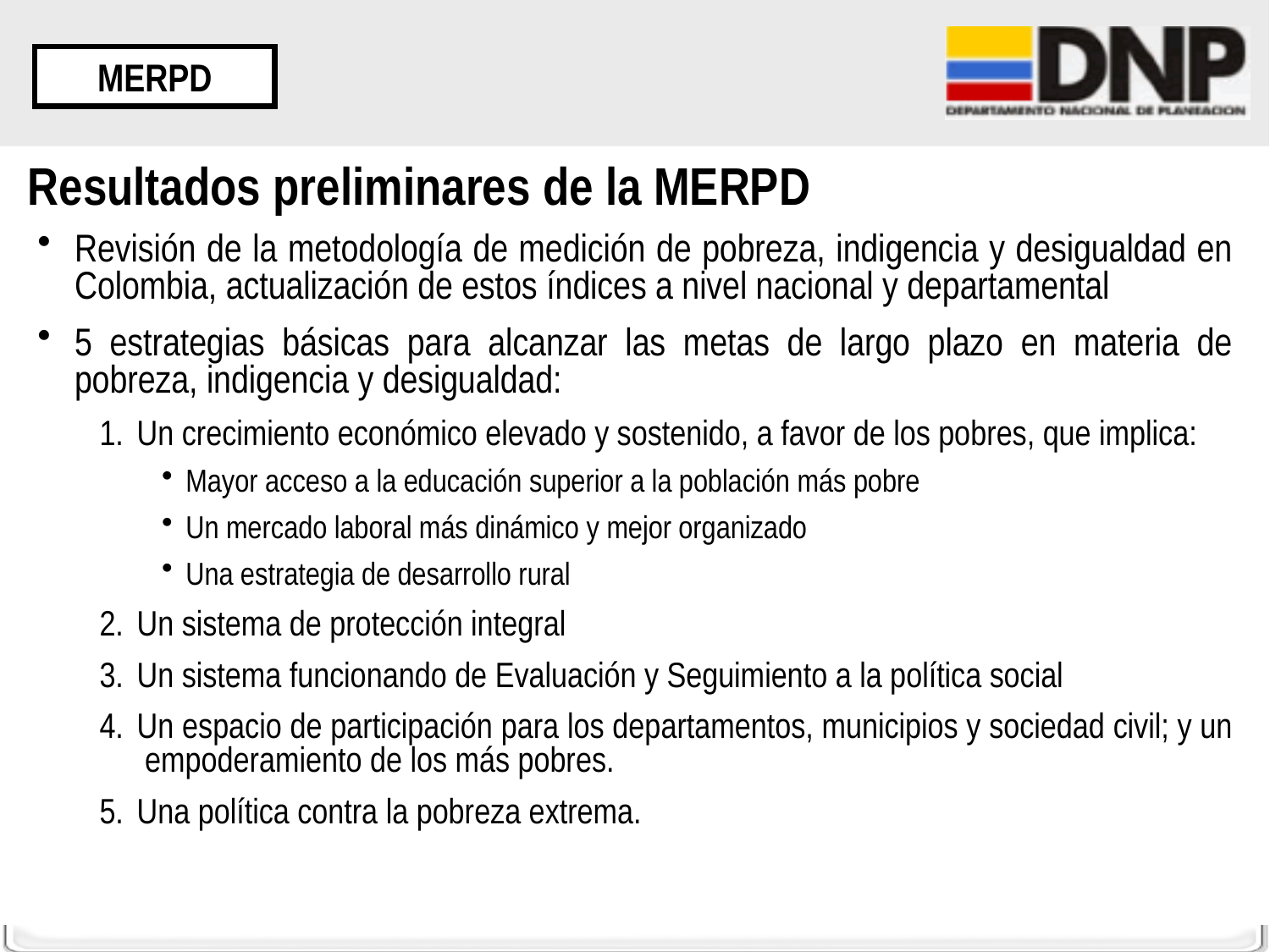

MERPD
# Resultados preliminares de la MERPD
Revisión de la metodología de medición de pobreza, indigencia y desigualdad en Colombia, actualización de estos índices a nivel nacional y departamental
5 estrategias básicas para alcanzar las metas de largo plazo en materia de pobreza, indigencia y desigualdad:
Un crecimiento económico elevado y sostenido, a favor de los pobres, que implica:
Mayor acceso a la educación superior a la población más pobre
Un mercado laboral más dinámico y mejor organizado
Una estrategia de desarrollo rural
Un sistema de protección integral
Un sistema funcionando de Evaluación y Seguimiento a la política social
Un espacio de participación para los departamentos, municipios y sociedad civil; y un  empoderamiento de los más pobres.
Una política contra la pobreza extrema.